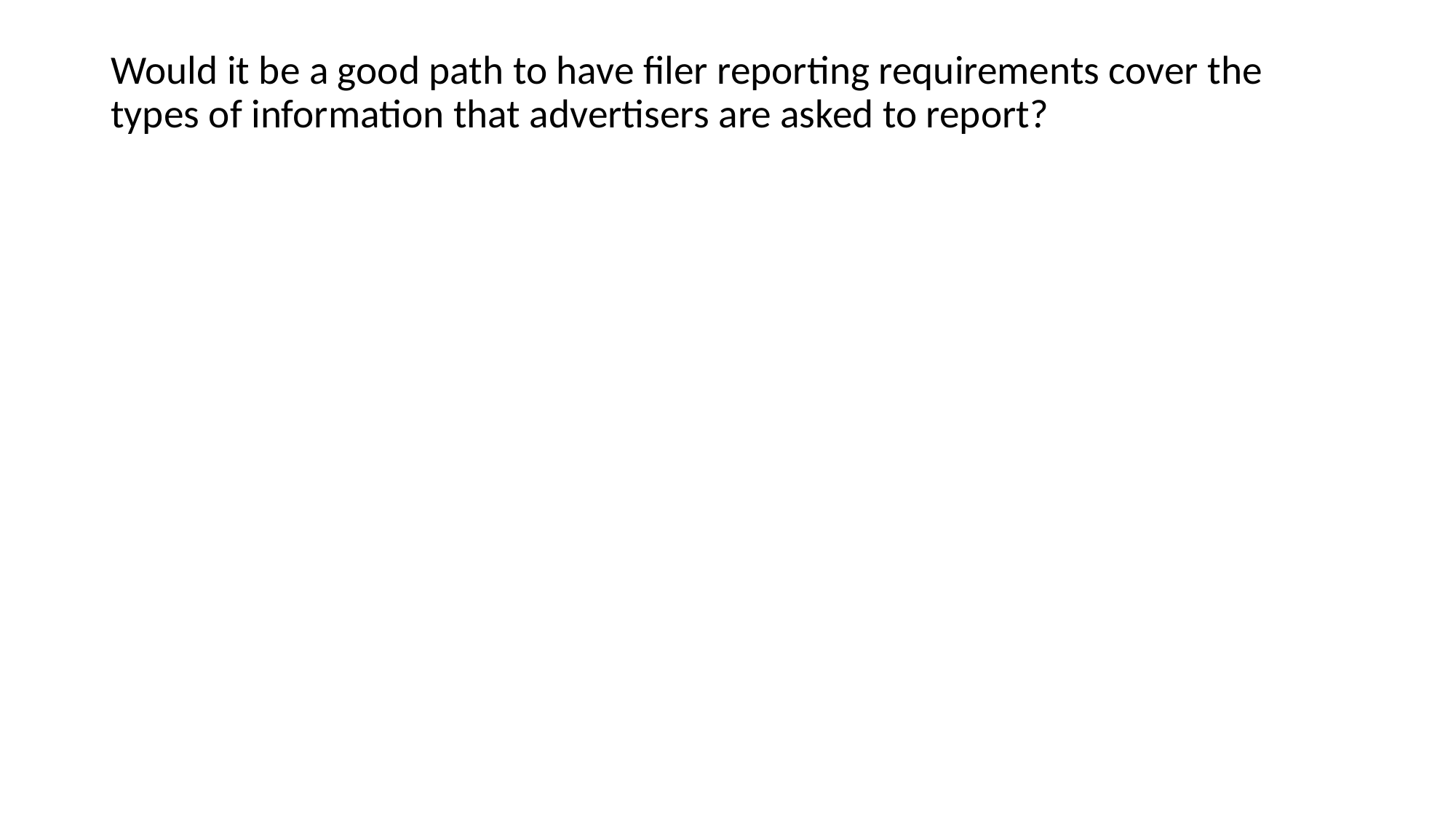

# Would it be a good path to have filer reporting requirements cover the types of information that advertisers are asked to report?